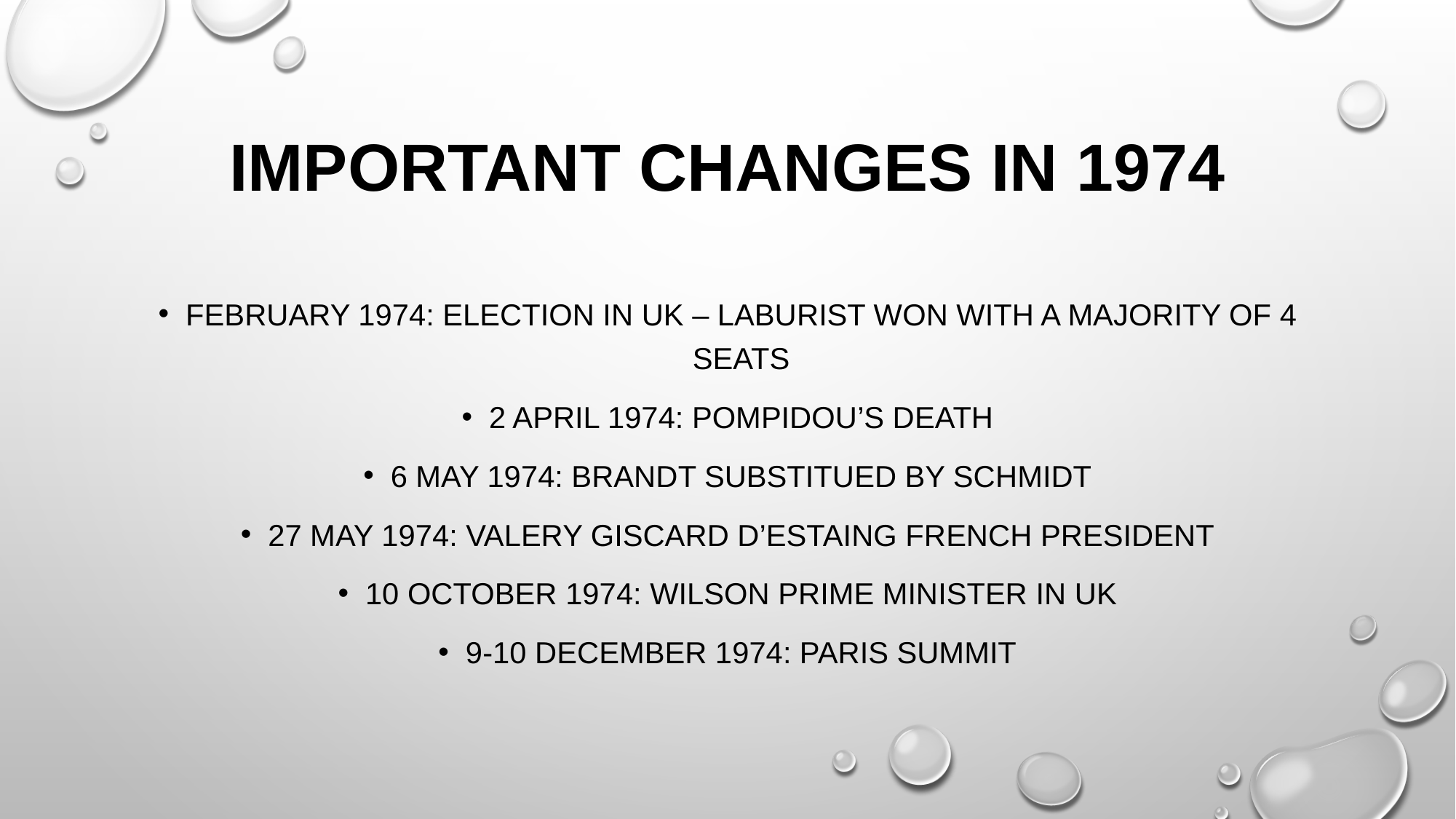

# IMPORTANT CHANGES IN 1974
February 1974: election in UK – Laburist won with a majority of 4 seats
2 april 1974: pompidou’s death
6 may 1974: brandt substitued by schmidt
27 may 1974: valery giscard d’estaing french president
10 october 1974: wilson prime minister in uk
9-10 december 1974: paris summit